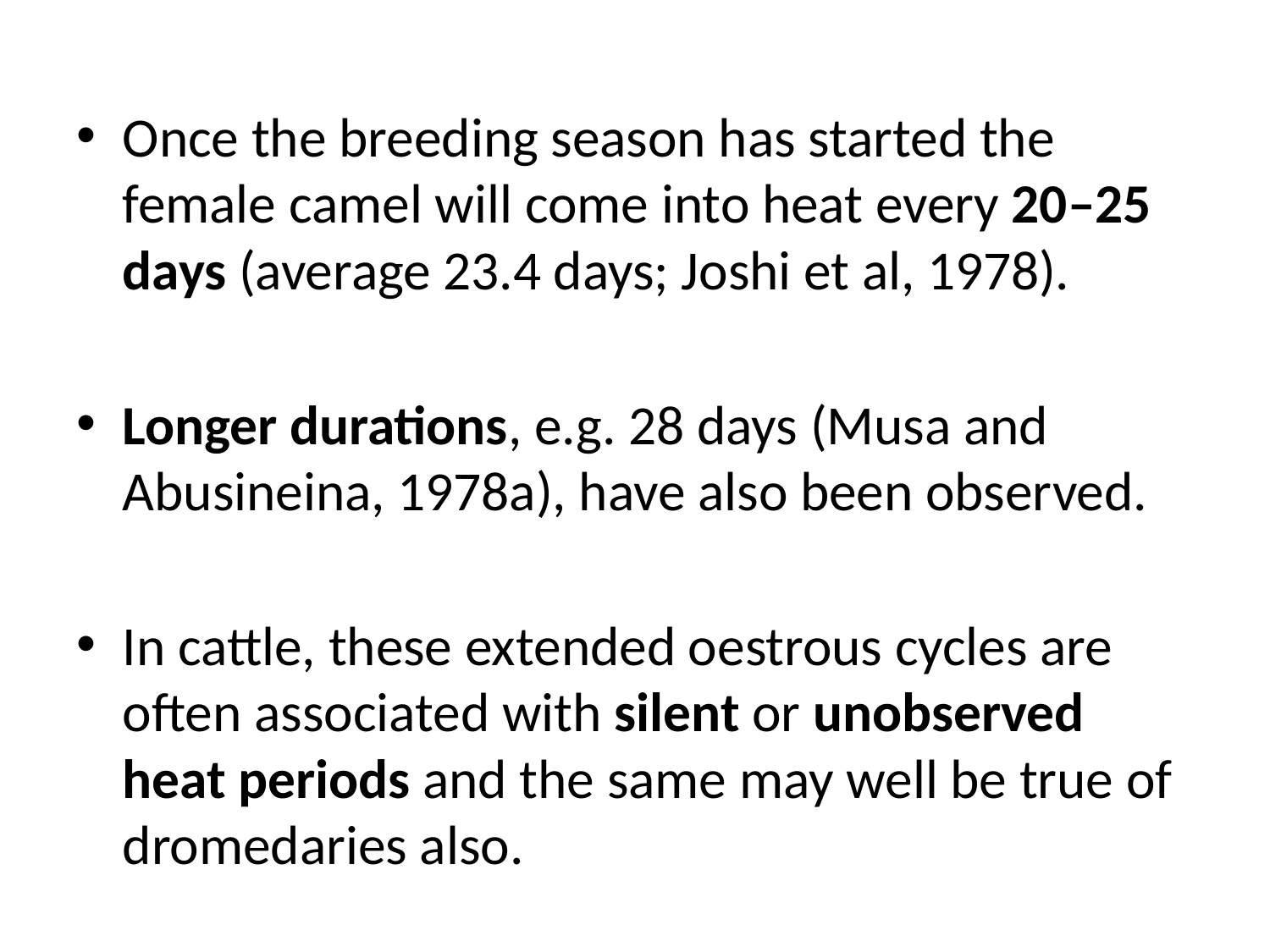

Once the breeding season has started the female camel will come into heat every 20–25 days (average 23.4 days; Joshi et al, 1978).

Longer durations, e.g. 28 days (Musa and Abusineina, 1978a), have also been observed.

In cattle, these extended oestrous cycles are often associated with silent or unobserved heat periods and the same may well be true of dromedaries also.